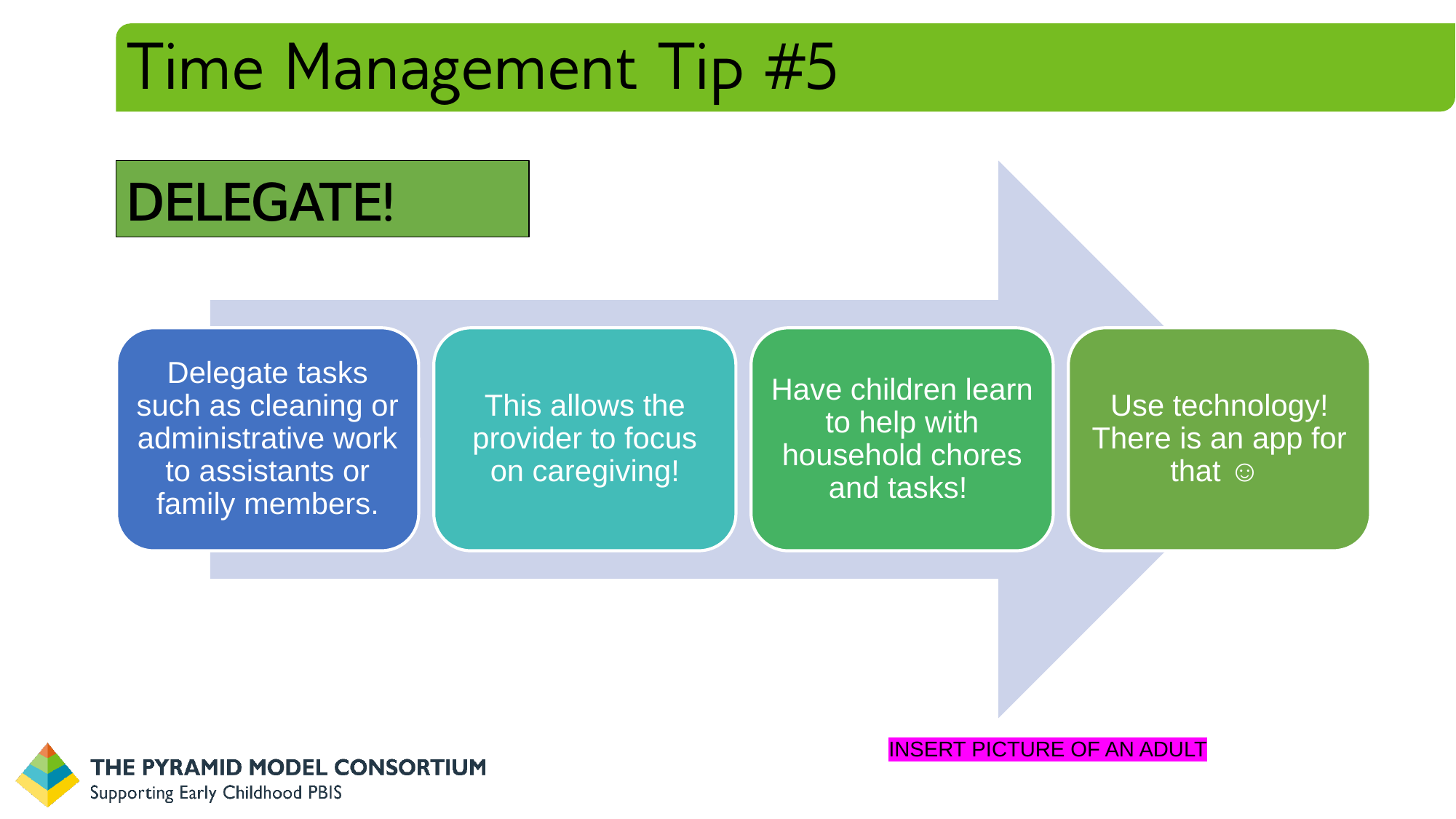

# Time Management Tip #5
DELEGATE!

Delegate tasks such as cleaning or administrative work to assistants or family members.
This allows the provider to focus on caregiving!
Have children learn to help with household chores and tasks!
Use technology! There is an app for that ☺
INSERT PICTURE OF AN ADULT